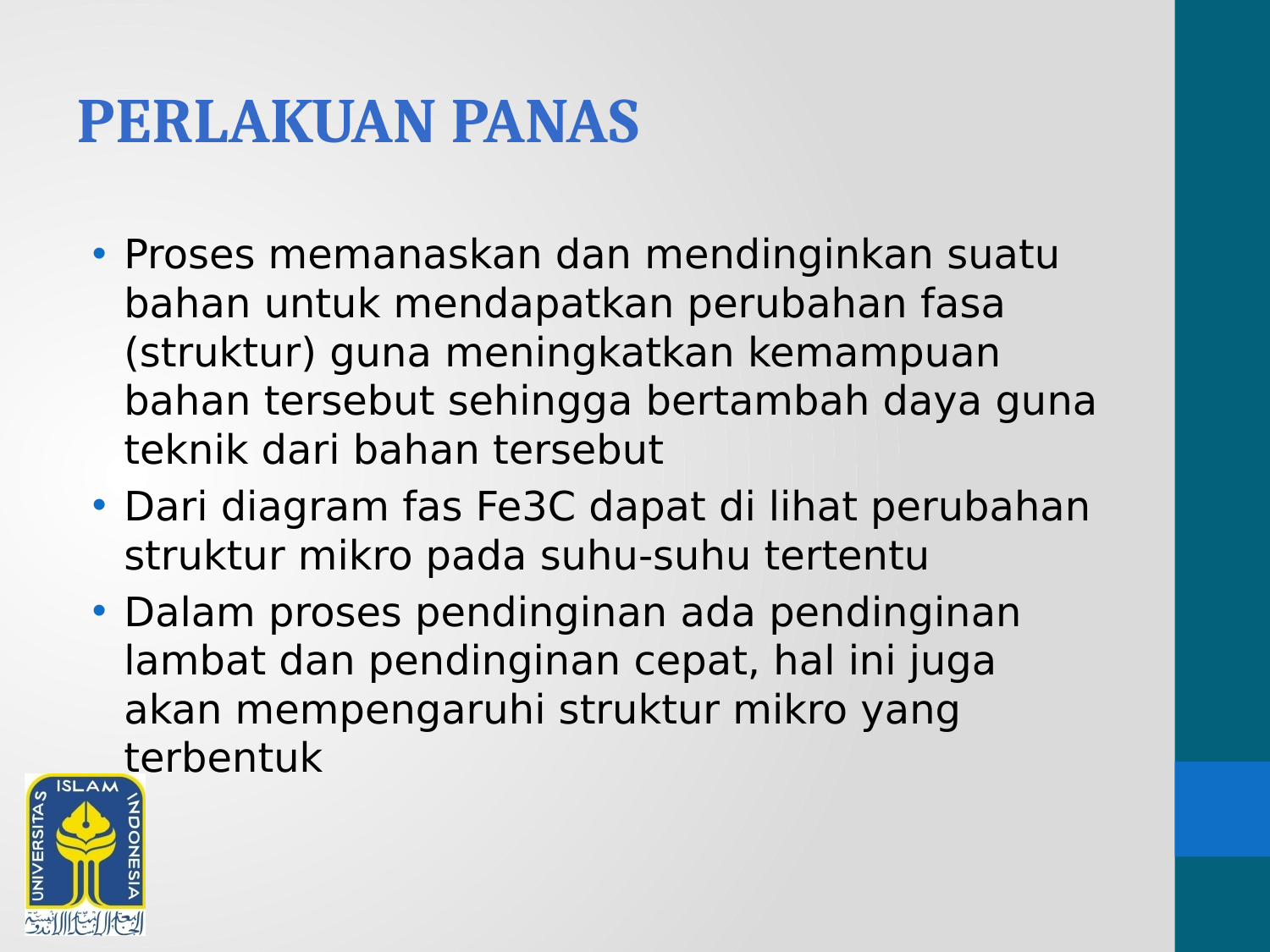

# Perlakuan panas
Proses memanaskan dan mendinginkan suatu bahan untuk mendapatkan perubahan fasa (struktur) guna meningkatkan kemampuan bahan tersebut sehingga bertambah daya guna teknik dari bahan tersebut
Dari diagram fas Fe3C dapat di lihat perubahan struktur mikro pada suhu-suhu tertentu
Dalam proses pendinginan ada pendinginan lambat dan pendinginan cepat, hal ini juga akan mempengaruhi struktur mikro yang terbentuk